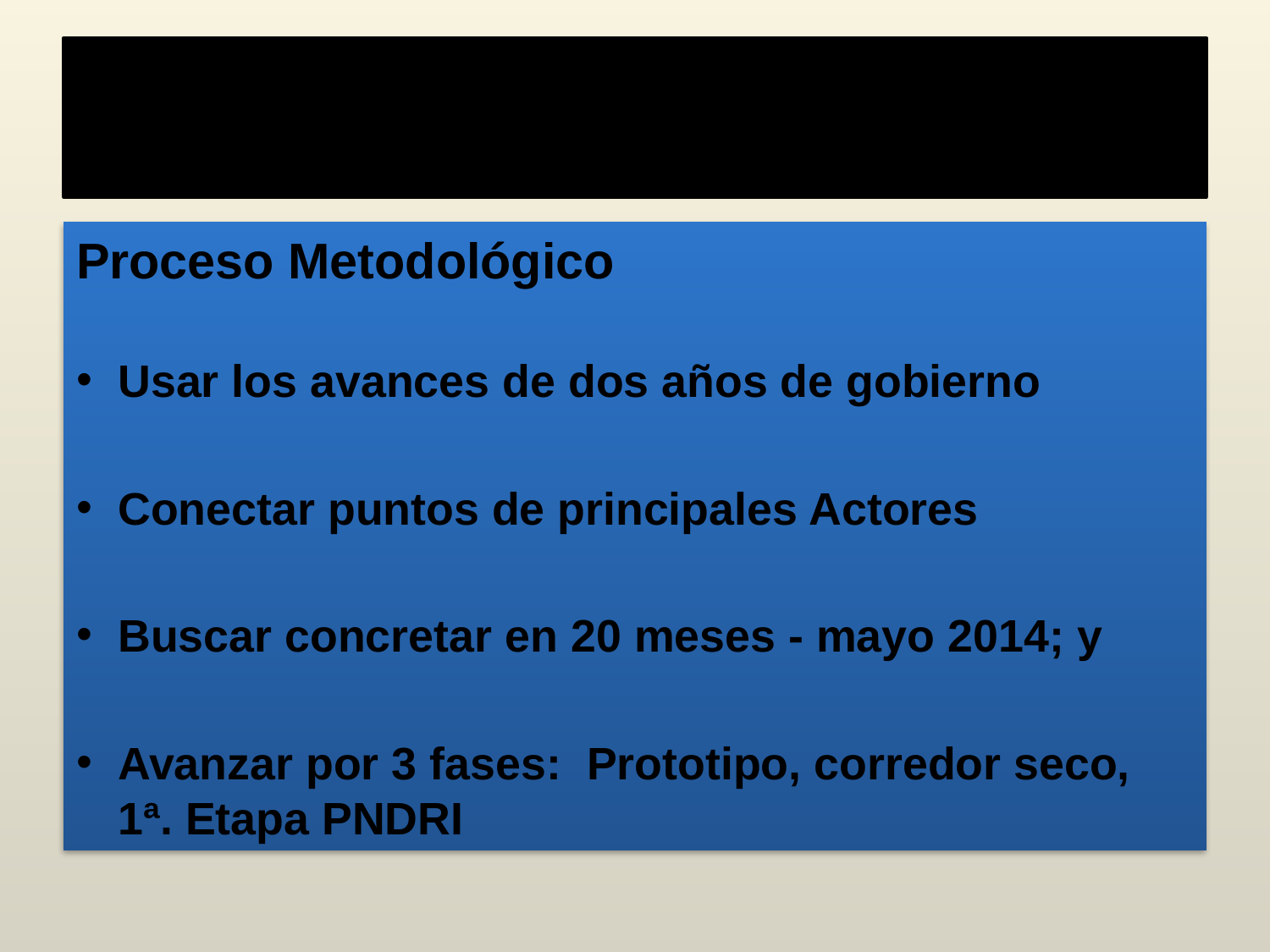

# Plan de Intervenciones Estratégicas para el Desarrollo Social (2012 – 2016) Propuesta Taller con Instituciones del GEDS
Proceso Metodológico

Usar los avances de dos años de gobierno

Conectar puntos de principales Actores

Buscar concretar en 20 meses - mayo 2014; y

Avanzar por 3 fases:  Prototipo, corredor seco, 1ª. Etapa PNDRI